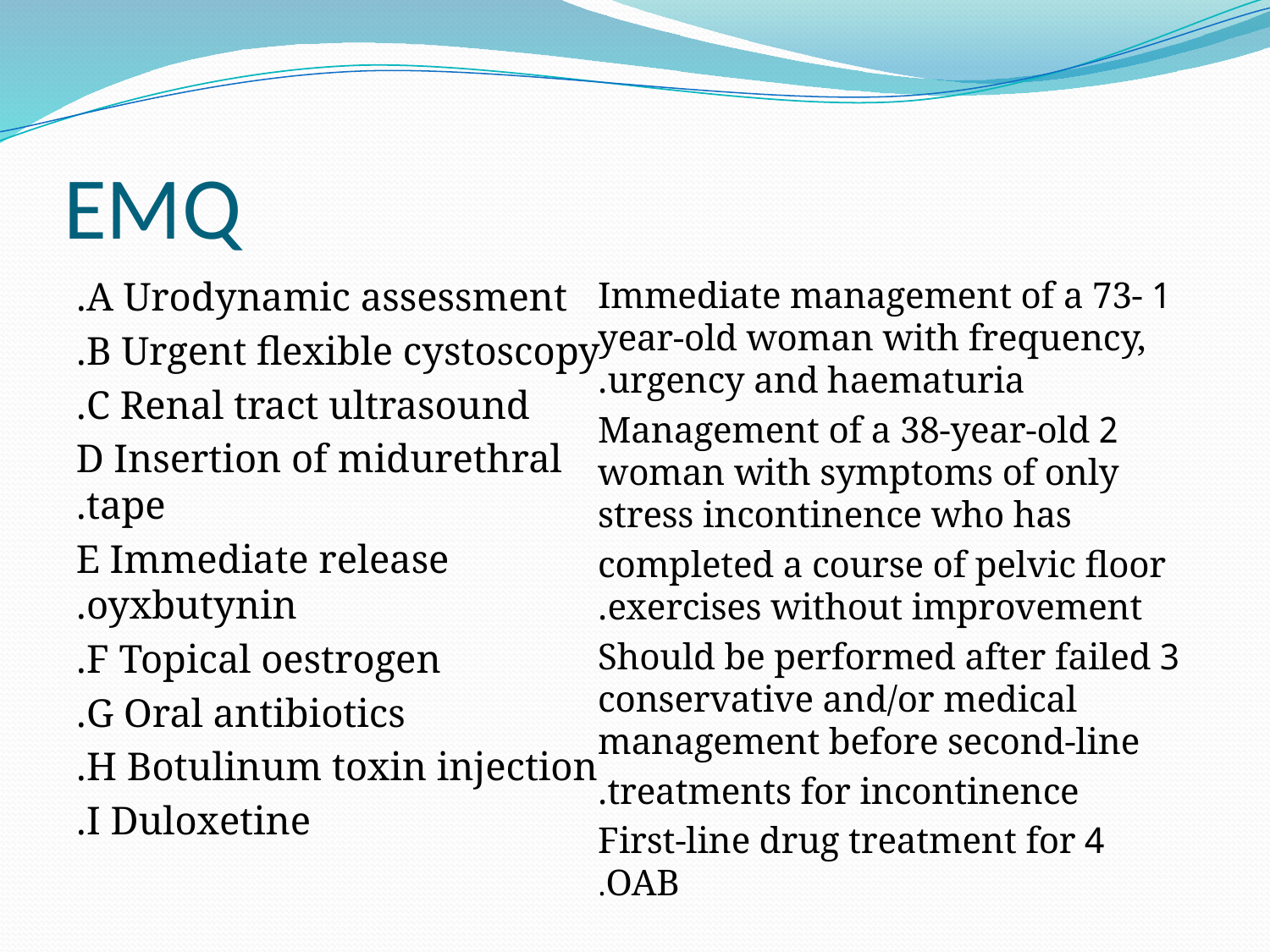

# EMQ
1 Immediate management of a 73-year-old woman with frequency, urgency and haematuria.
2 Management of a 38-year-old woman with symptoms of only stress incontinence who has
completed a course of pelvic floor exercises without improvement.
3 Should be performed after failed conservative and/or medical management before second-line
treatments for incontinence.
4 First-line drug treatment for OAB.
A Urodynamic assessment.
B Urgent flexible cystoscopy.
C Renal tract ultrasound.
D Insertion of midurethral tape.
E Immediate release oyxbutynin.
F Topical oestrogen.
G Oral antibiotics.
H Botulinum toxin injection.
I Duloxetine.